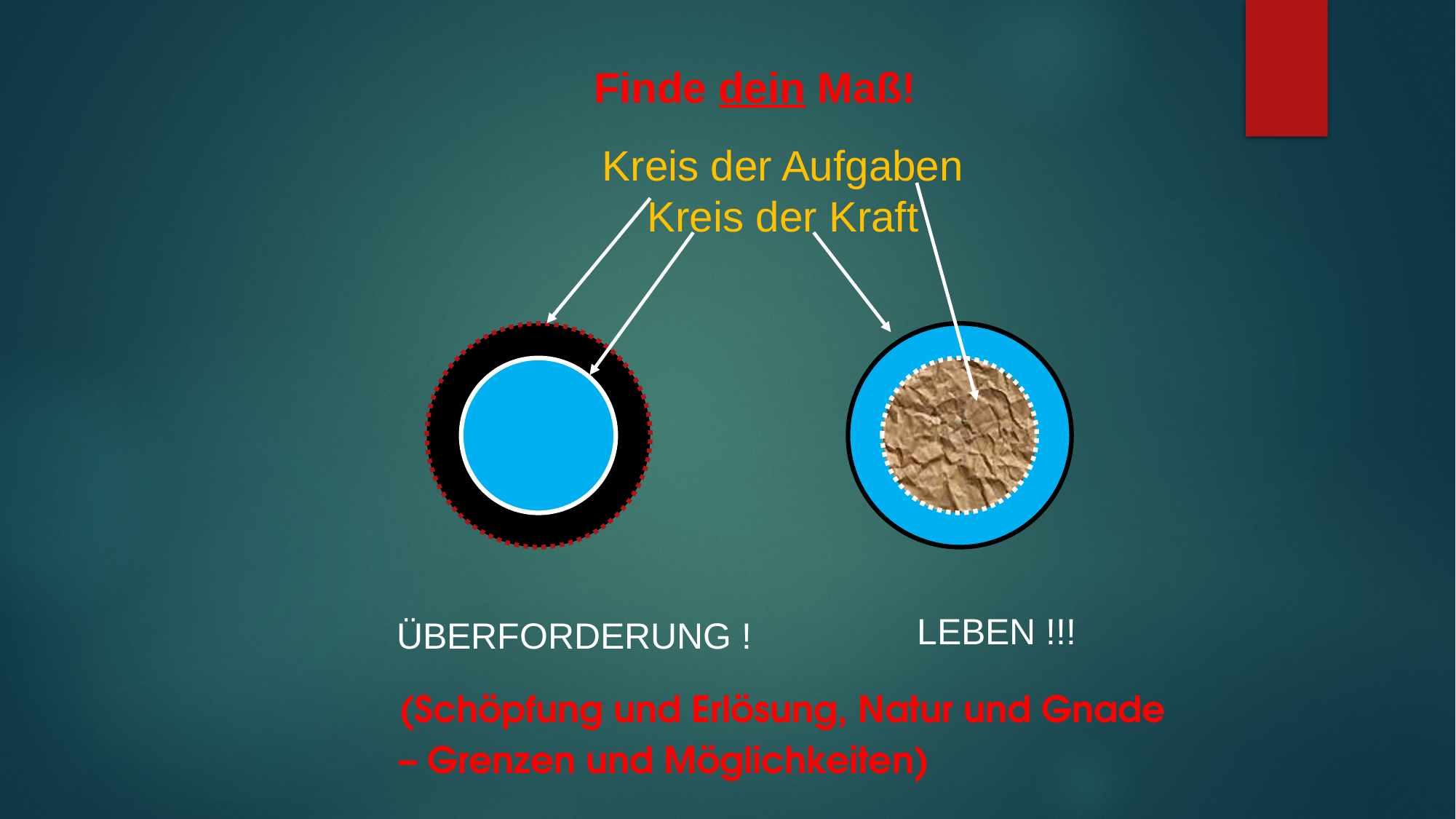

Finde dein Maß!
Kreis der Aufgaben
Kreis der Kraft

LEBEN !!!
ÜBERFORDERUNG !
(Schöpfung und Erlösung, Natur und Gnade
– Grenzen und Möglichkeiten)